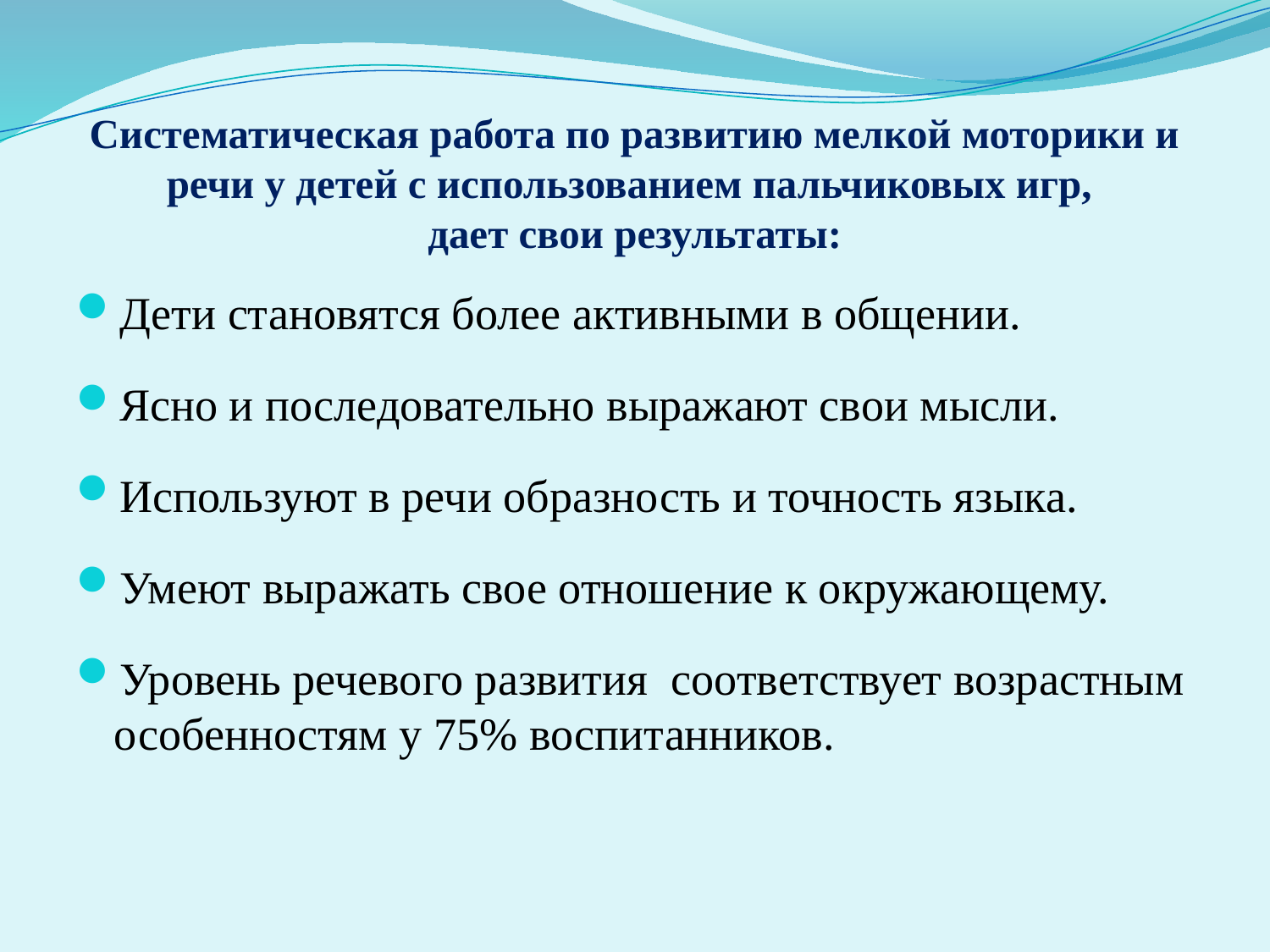

# Систематическая работа по развитию мелкой моторики и речи у детей с использованием пальчиковых игр, дает свои результаты:
Дети становятся более активными в общении.

Ясно и последовательно выражают свои мысли.

Используют в речи образность и точность языка.

Умеют выражать свое отношение к окружающему.

Уровень речевого развития  соответствует возрастным особенностям у 75% воспитанников.